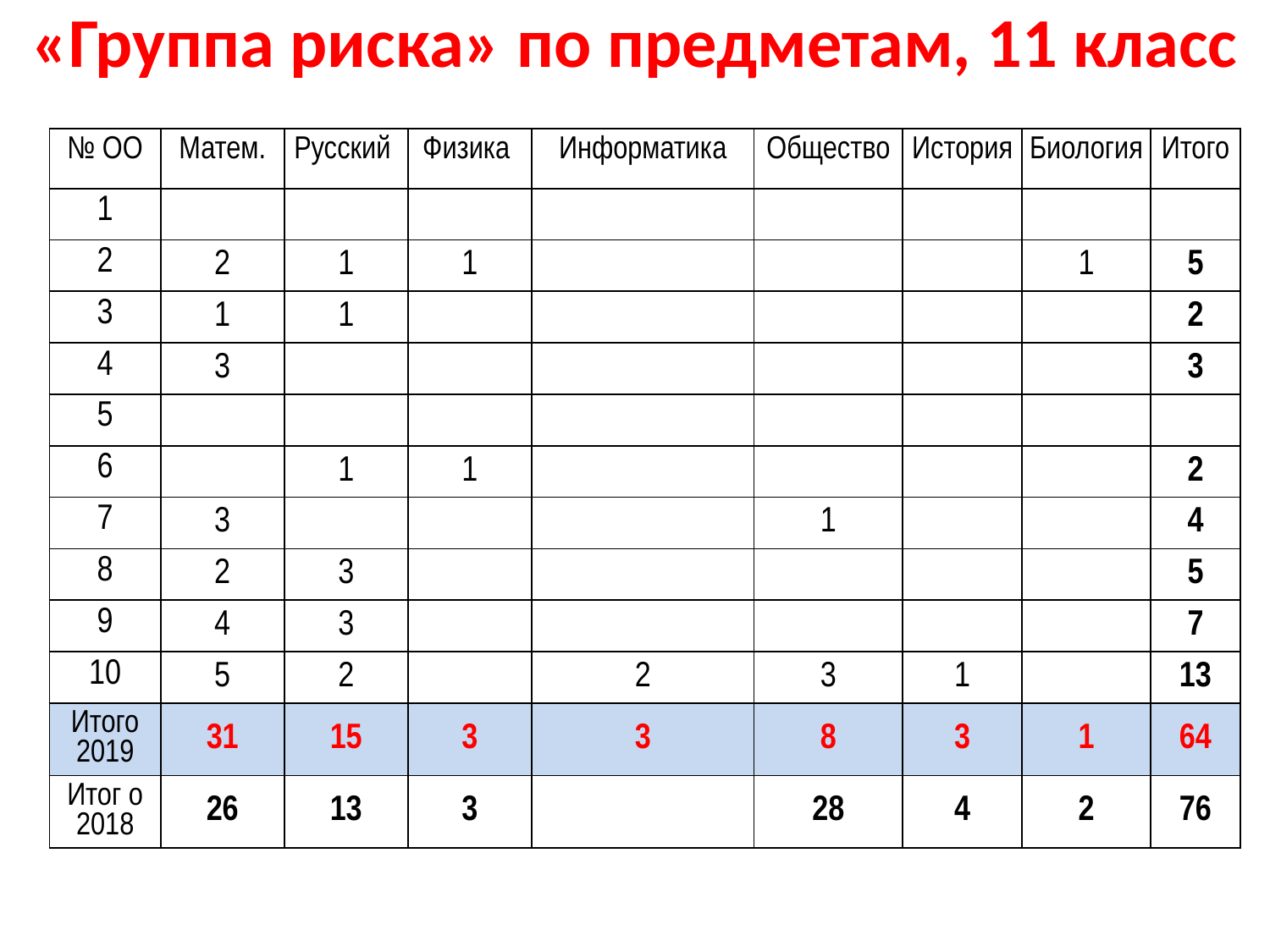

# «Группа риска» по предметам, 11 класс
| № ОО | Матем. | Русский | Физика | Информатика | Общество | История | Биология | Итого |
| --- | --- | --- | --- | --- | --- | --- | --- | --- |
| 1 |  |  |  |  |  |  |  |  |
| 2 | 2 | 1 | 1 |  |  |  | 1 | 5 |
| 3 | 1 | 1 |  |  |  |  |  | 2 |
| 4 | 3 |  |  |  |  |  |  | 3 |
| 5 |  |  |  |  |  |  |  |  |
| 6 |  | 1 | 1 |  |  |  |  | 2 |
| 7 | 3 |  |  |  | 1 |  |  | 4 |
| 8 | 2 | 3 |  |  |  |  |  | 5 |
| 9 | 4 | 3 |  |  |  |  |  | 7 |
| 10 | 5 | 2 |  | 2 | 3 | 1 |  | 13 |
| Итого 2019 | 31 | 15 | 3 | 3 | 8 | 3 | 1 | 64 |
| Итог о 2018 | 26 | 13 | 3 |  | 28 | 4 | 2 | 76 |